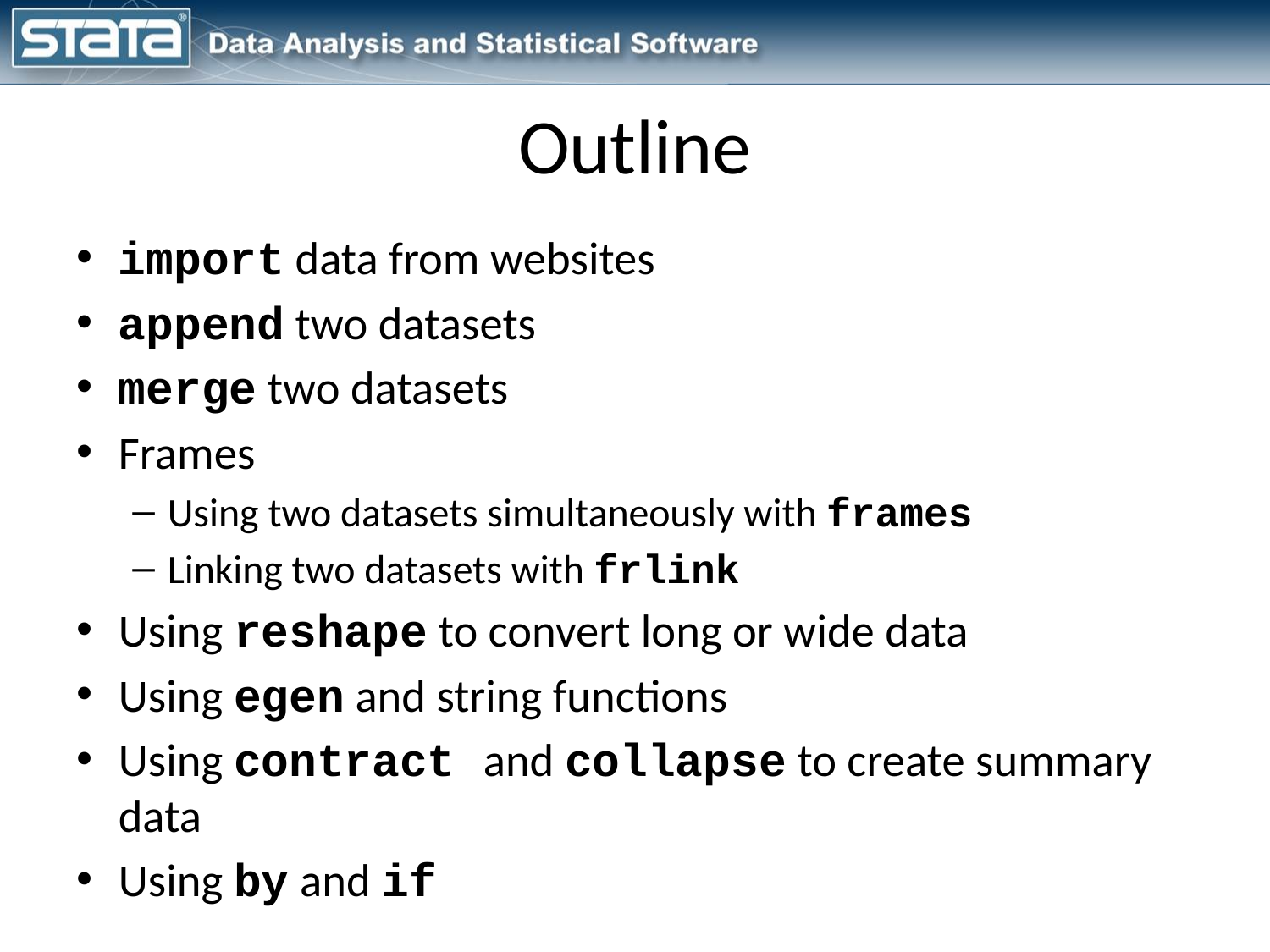

# Outline
import data from websites
append two datasets
merge two datasets
Frames
Using two datasets simultaneously with frames
Linking two datasets with frlink
Using reshape to convert long or wide data
Using egen and string functions
Using contract and collapse to create summary data
Using by and if